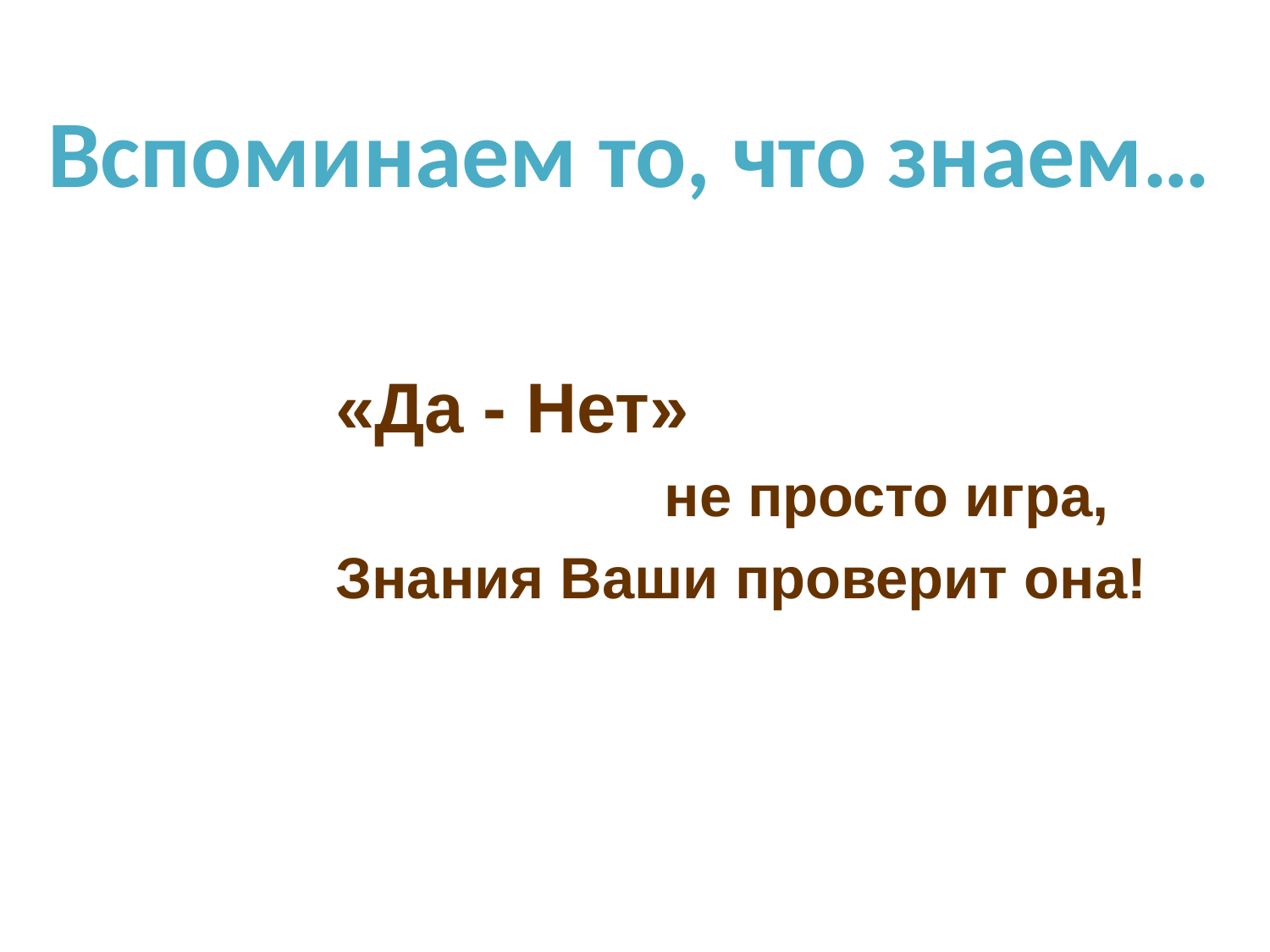

Вспоминаем то, что знаем…
 «Да - Нет»
                      не просто игра,
 Знания Ваши проверит она!